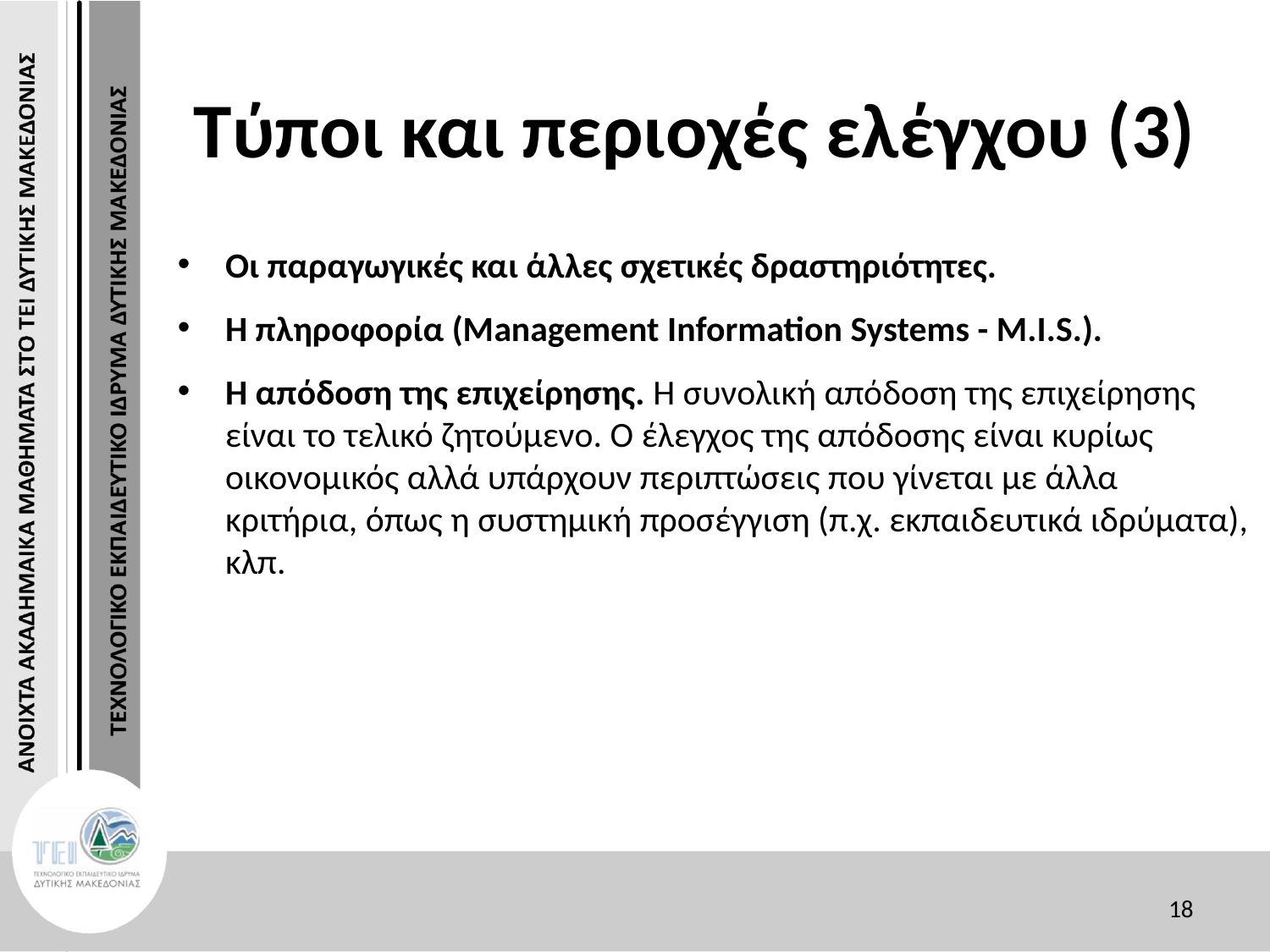

# Τύποι και περιοχές ελέγχου (3)
Οι παραγωγικές και άλλες σχετικές δραστηριότητες.
Η πληροφορία (Μanagement Information Systems - M.I.S.).
Η απόδοση της επιχείρησης. Η συνολική απόδοση της επιχείρησης είναι το τελικό ζητούμενο. Ο έλεγχος της απόδοσης είναι κυρίως οικονομικός αλλά υπάρχουν περιπτώσεις που γίνεται με άλλα κριτήρια, όπως η συστημική προσέγγιση (π.χ. εκπαιδευτικά ιδρύματα), κλπ.
18